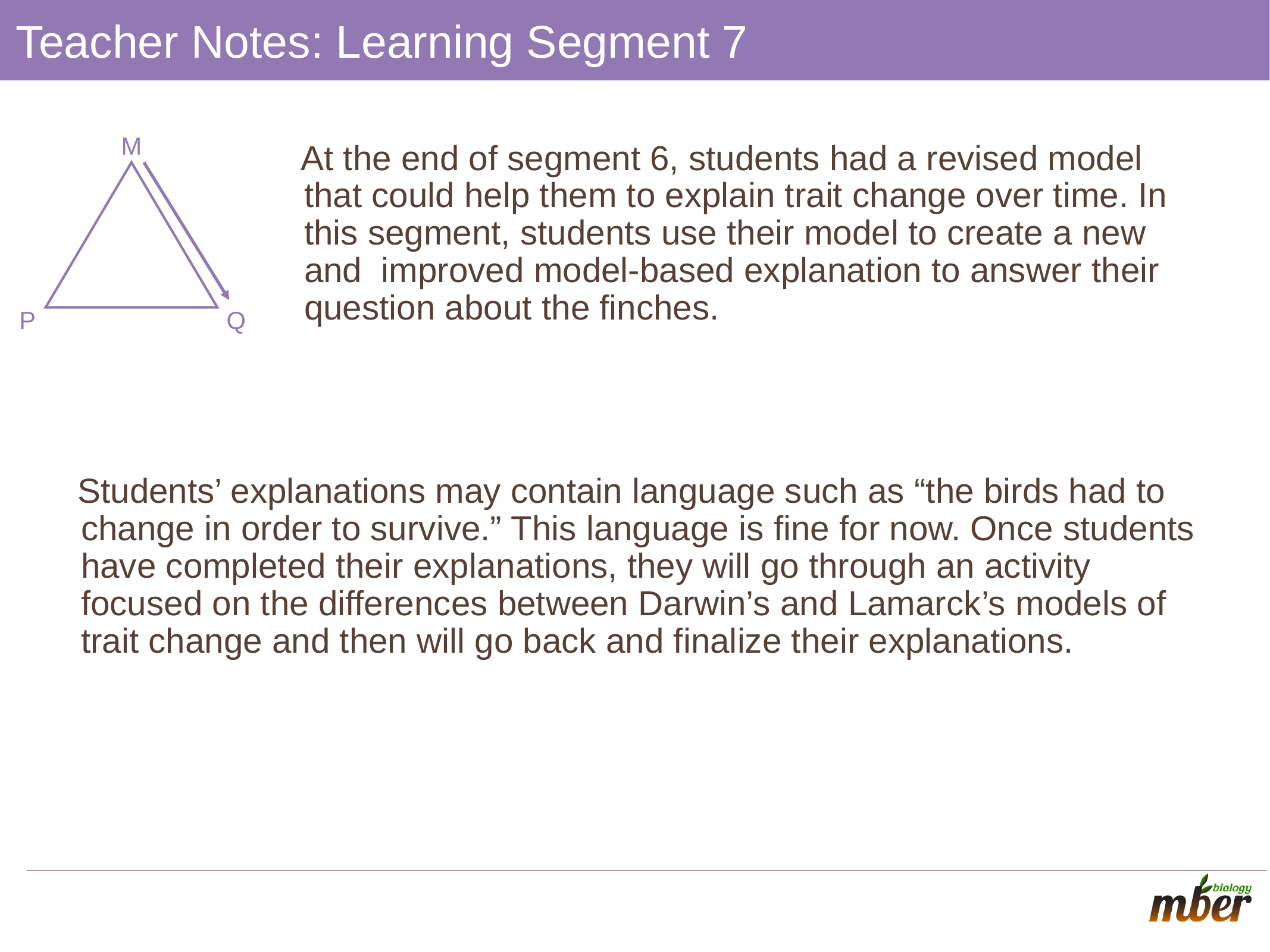

# Teacher Notes: Learning Segment 7
M

Q
P
At the end of segment 6, students had a revised model that could help them to explain trait change over time. In this segment, students use their model to create a new and  improved model-based explanation to answer their question about the finches.
Students’ explanations may contain language such as “the birds had to change in order to survive.” This language is fine for now. Once students have completed their explanations, they will go through an activity focused on the differences between Darwin’s and Lamarck’s models of trait change and then will go back and finalize their explanations.